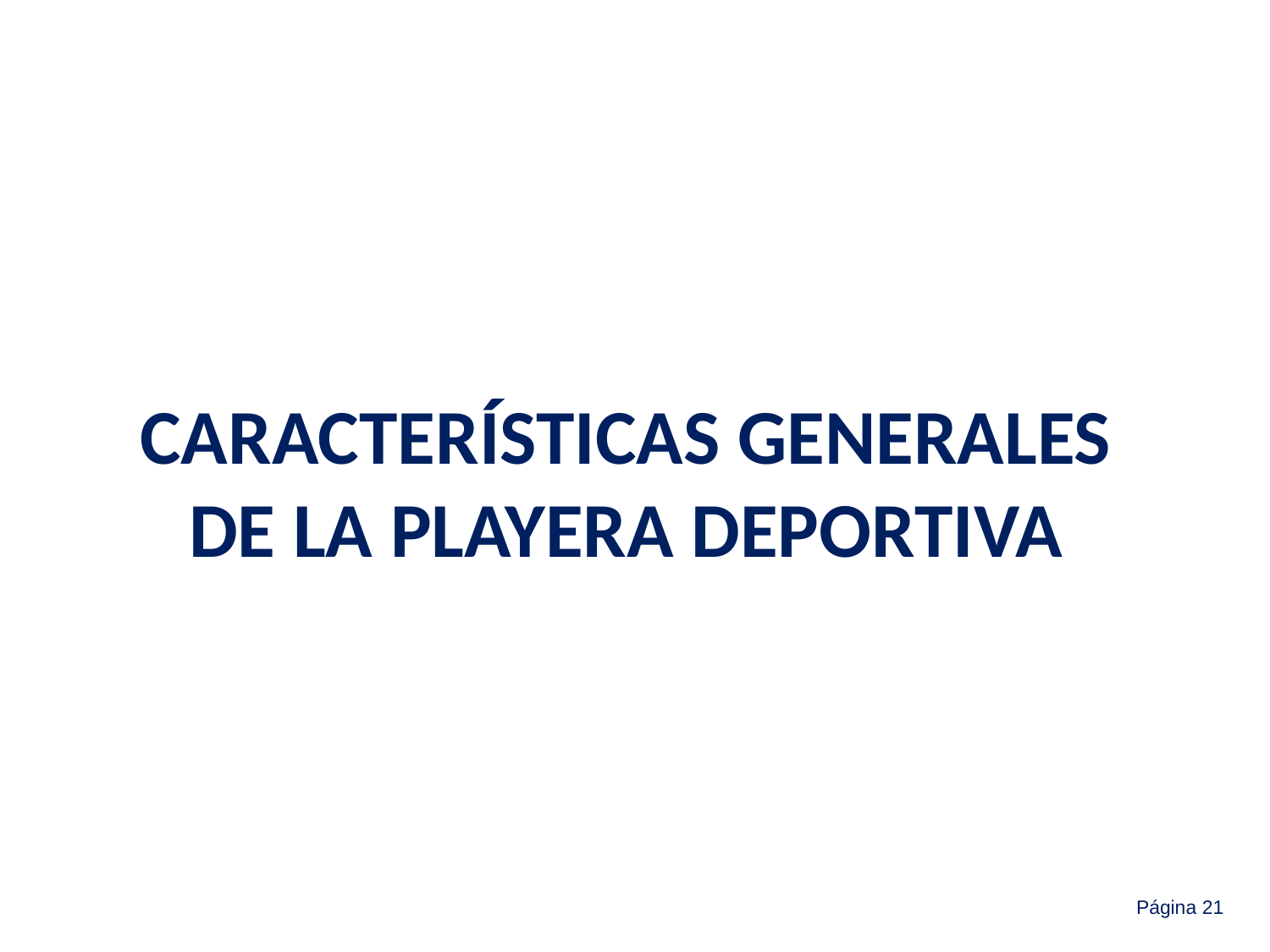

CARACTERÍSTICAS GENERALES
DE LA PLAYERA DEPORTIVA
Página 21